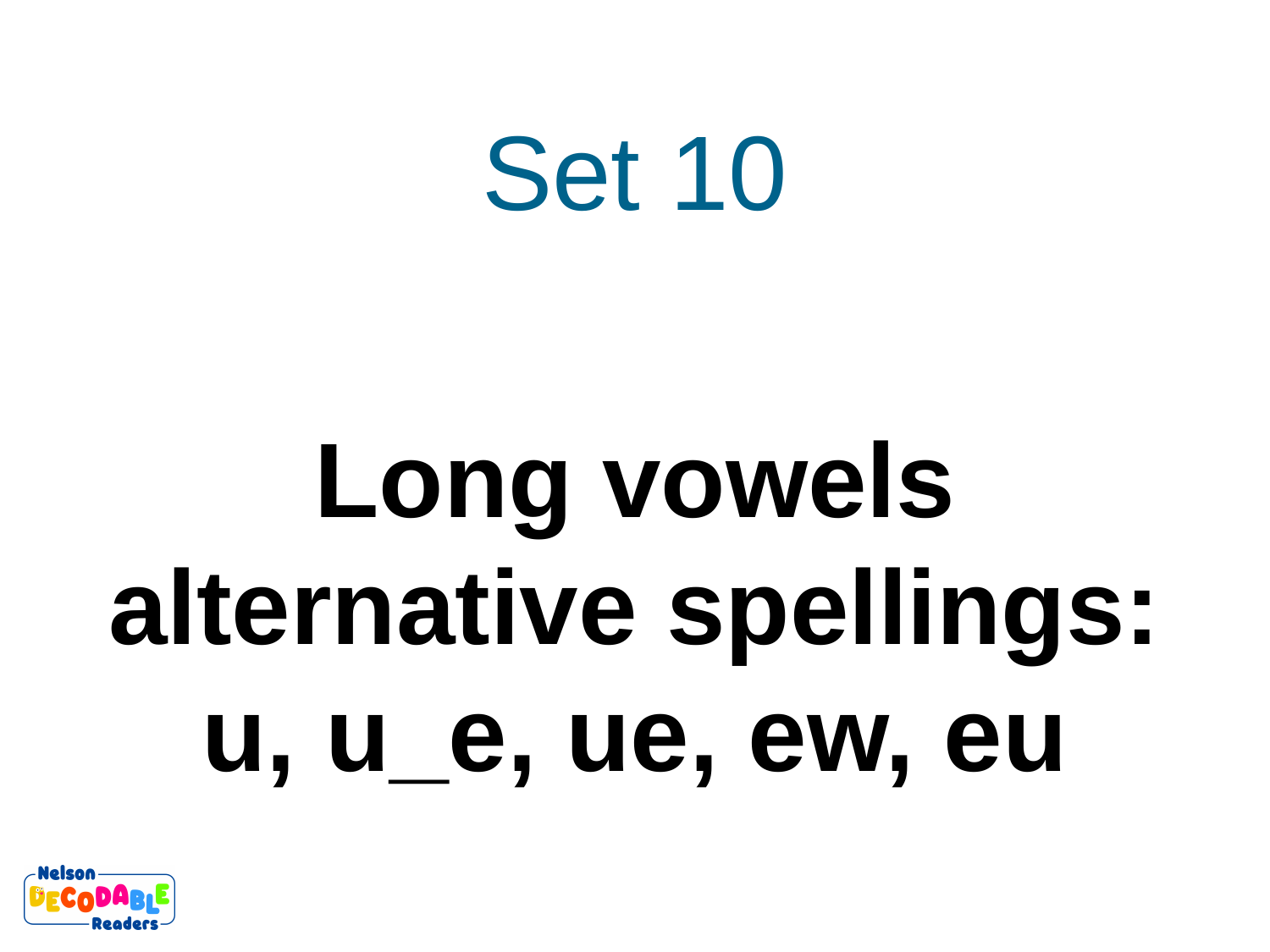

Set 10
Long vowels alternative spellings:
u, u_e, ue, ew, eu